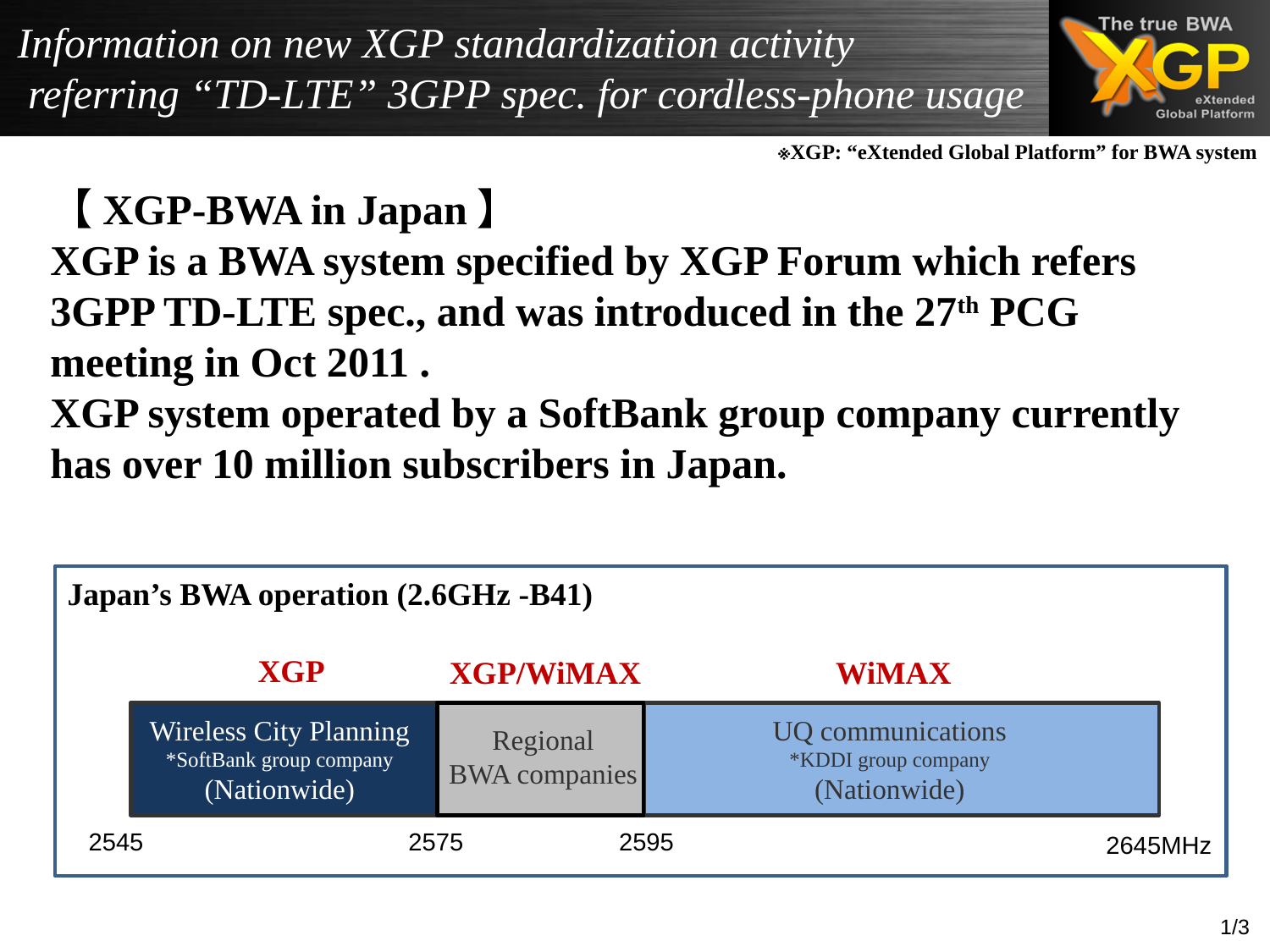

Information on new XGP standardization activity
 referring “TD-LTE” 3GPP spec. for cordless-phone usage
※XGP: “eXtended Global Platform” for BWA system
【XGP-BWA in Japan】
XGP is a BWA system specified by XGP Forum which refers 3GPP TD-LTE spec., and was introduced in the 27th PCG meeting in Oct 2011 .
XGP system operated by a SoftBank group company currently has over 10 million subscribers in Japan.

Japan’s BWA operation (2.6GHz -B41)
XGP
XGP/WiMAX
WiMAX

Wireless City Planning
*SoftBank group company
(Nationwide)
UQ communications
*KDDI group company
(Nationwide)
Regional
BWA companies
2595
2545
2575
2645MHz
1/3